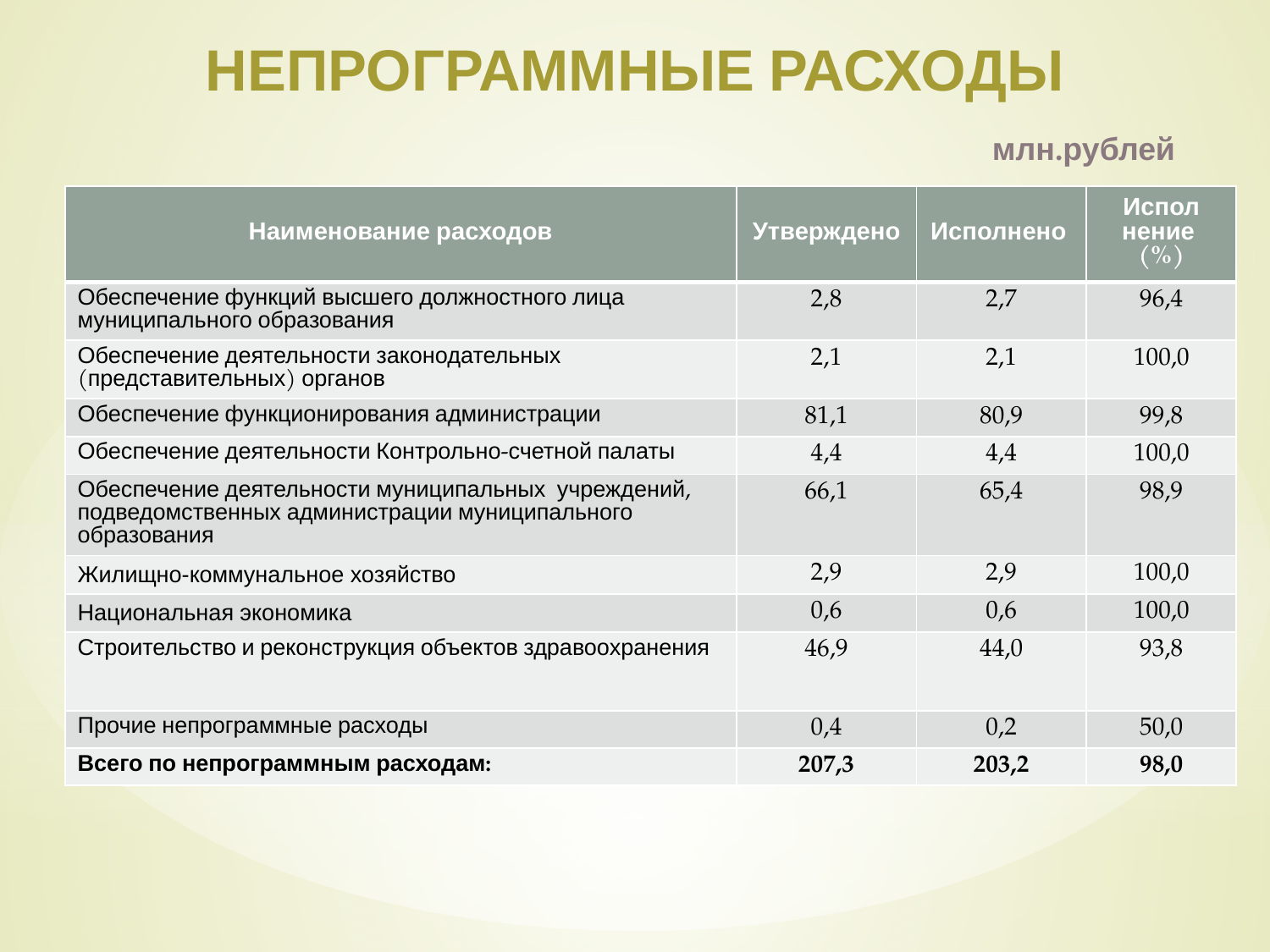

# Непрограммные расходы млн.рублей
| Наименование расходов | Утверждено | Исполнено | Испол нение (%) |
| --- | --- | --- | --- |
| Обеспечение функций высшего должностного лица муниципального образования | 2,8 | 2,7 | 96,4 |
| Обеспечение деятельности законодательных (представительных) органов | 2,1 | 2,1 | 100,0 |
| Обеспечение функционирования администрации | 81,1 | 80,9 | 99,8 |
| Обеспечение деятельности Контрольно-счетной палаты | 4,4 | 4,4 | 100,0 |
| Обеспечение деятельности муниципальных учреждений, подведомственных администрации муниципального образования | 66,1 | 65,4 | 98,9 |
| Жилищно-коммунальное хозяйство | 2,9 | 2,9 | 100,0 |
| Национальная экономика | 0,6 | 0,6 | 100,0 |
| Строительство и реконструкция объектов здравоохранения | 46,9 | 44,0 | 93,8 |
| Прочие непрограммные расходы | 0,4 | 0,2 | 50,0 |
| Всего по непрограммным расходам: | 207,3 | 203,2 | 98,0 |